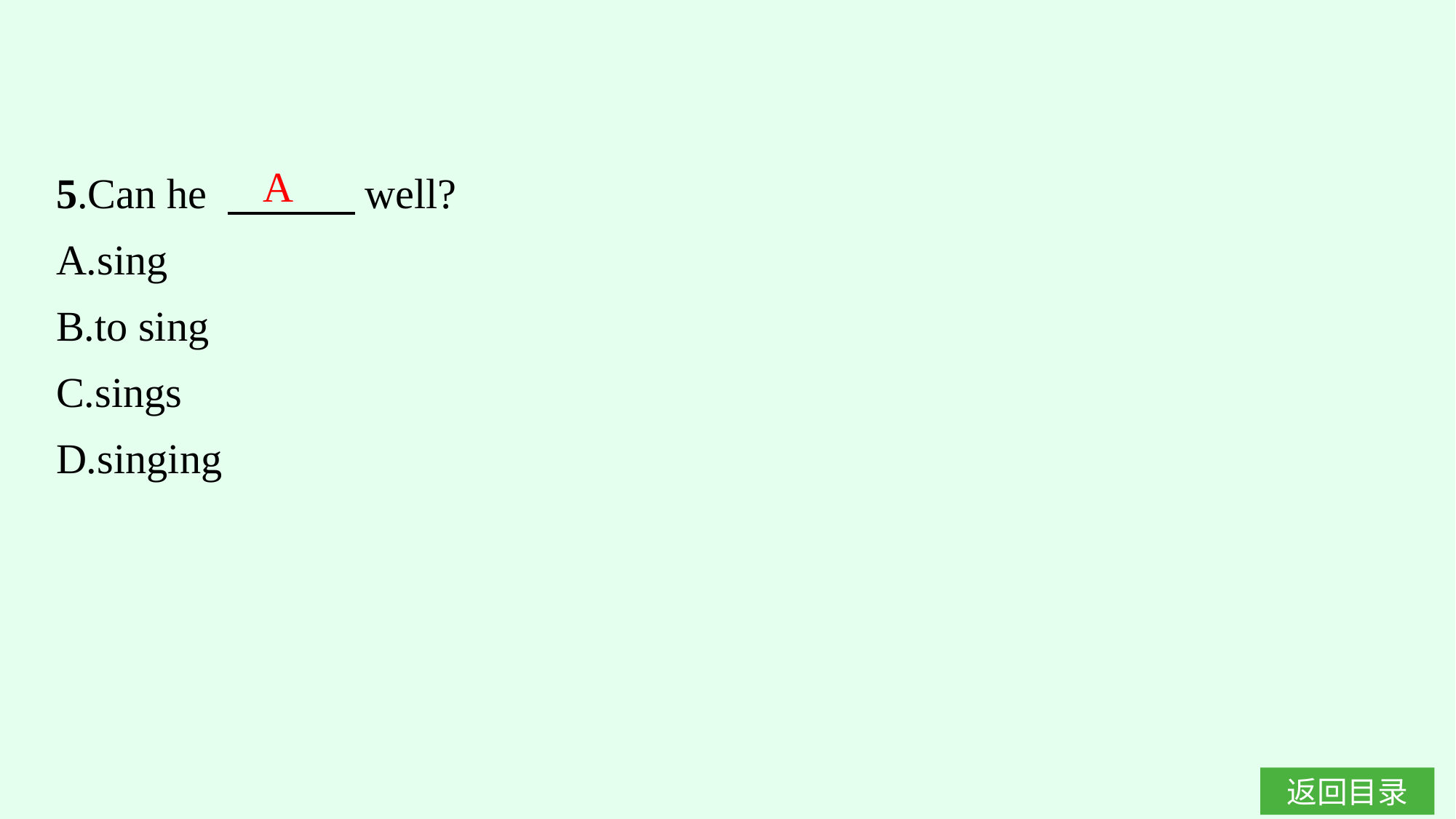

5.Can he 　　　well?
A.sing
B.to sing
C.sings
D.singing
A